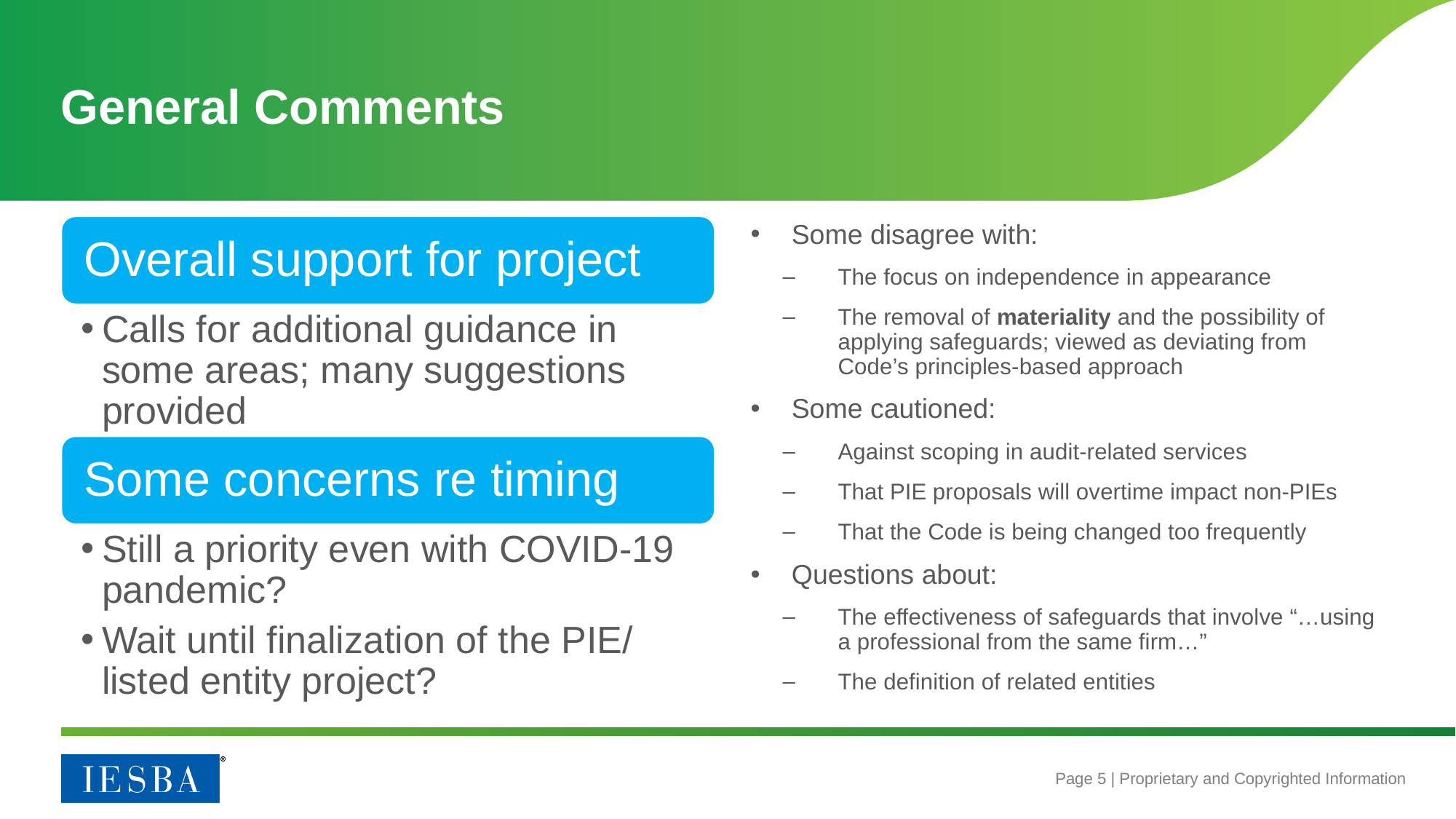

# General Comments
Overall support for project
Calls for additional guidance in some areas; many suggestions provided
Some concerns re timing
Still a priority even with COVID-19 pandemic?
Wait until finalization of the PIE/ listed entity project?
Some disagree with:
The focus on independence in appearance
The removal of materiality and the possibility of applying safeguards; viewed as deviating from Code’s principles-based approach
Some cautioned:
Against scoping in audit-related services
That PIE proposals will overtime impact non-PIEs
That the Code is being changed too frequently
Questions about:
The effectiveness of safeguards that involve “…using a professional from the same firm…”
The definition of related entities